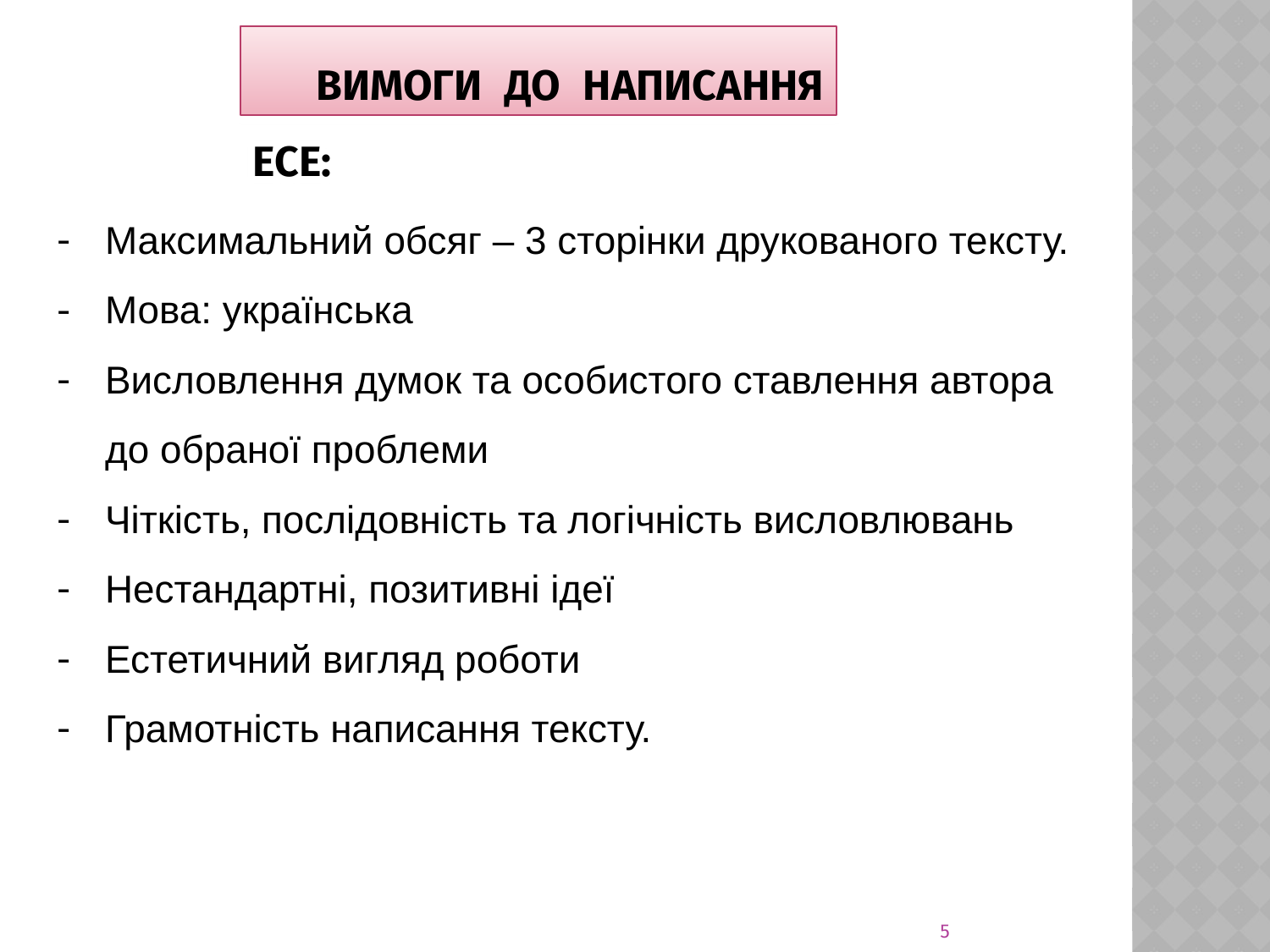

ВИМОГИ ДО НАПИСАННЯ ЕСЕ:
Максимальний обсяг – 3 сторінки друкованого тексту.
Мова: українська
Висловлення думок та особистого ставлення автора до обраної проблеми
Чіткість, послідовність та логічність висловлювань
Нестандартні, позитивні ідеї
Естетичний вигляд роботи
Грамотність написання тексту.
5